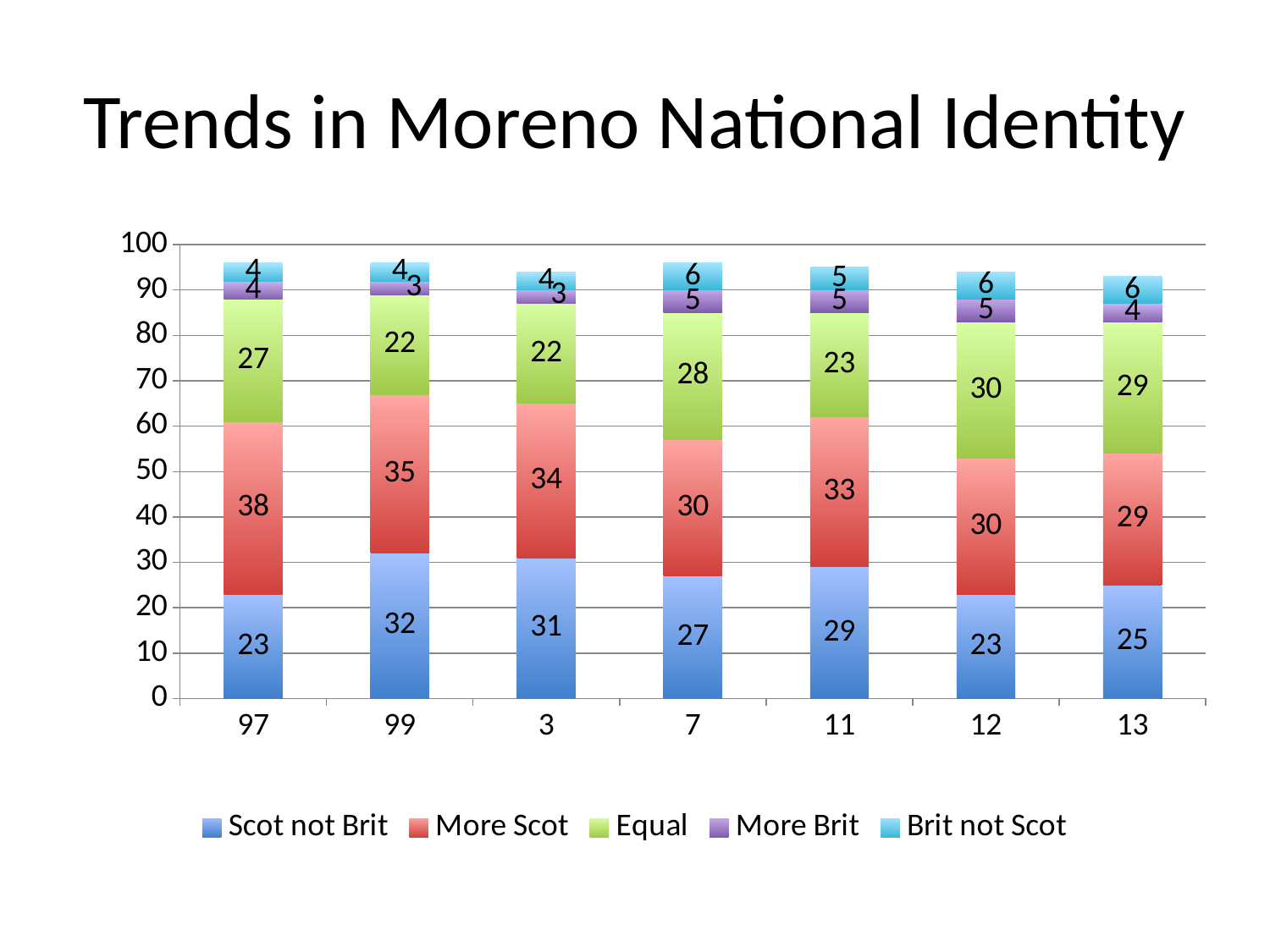

# Trends in Moreno National Identity

### Chart

| Category | Scot not Brit | More Scot | Equal | More Brit | Brit not Scot |
|---|---|---|---|---|---|
| 97 | 23.0 | 38.0 | 27.0 | 4.0 | 4.0 |
| 99 | 32.0 | 35.0 | 22.0 | 3.0 | 4.0 |
| 3 | 31.0 | 34.0 | 22.0 | 3.0 | 4.0 |
| 7 | 27.0 | 30.0 | 28.0 | 5.0 | 6.0 |
| 11 | 29.0 | 33.0 | 23.0 | 5.0 | 5.0 |
| 12 | 23.0 | 30.0 | 30.0 | 5.0 | 6.0 |
| 13 | 25.0 | 29.0 | 29.0 | 4.0 | 6.0 |